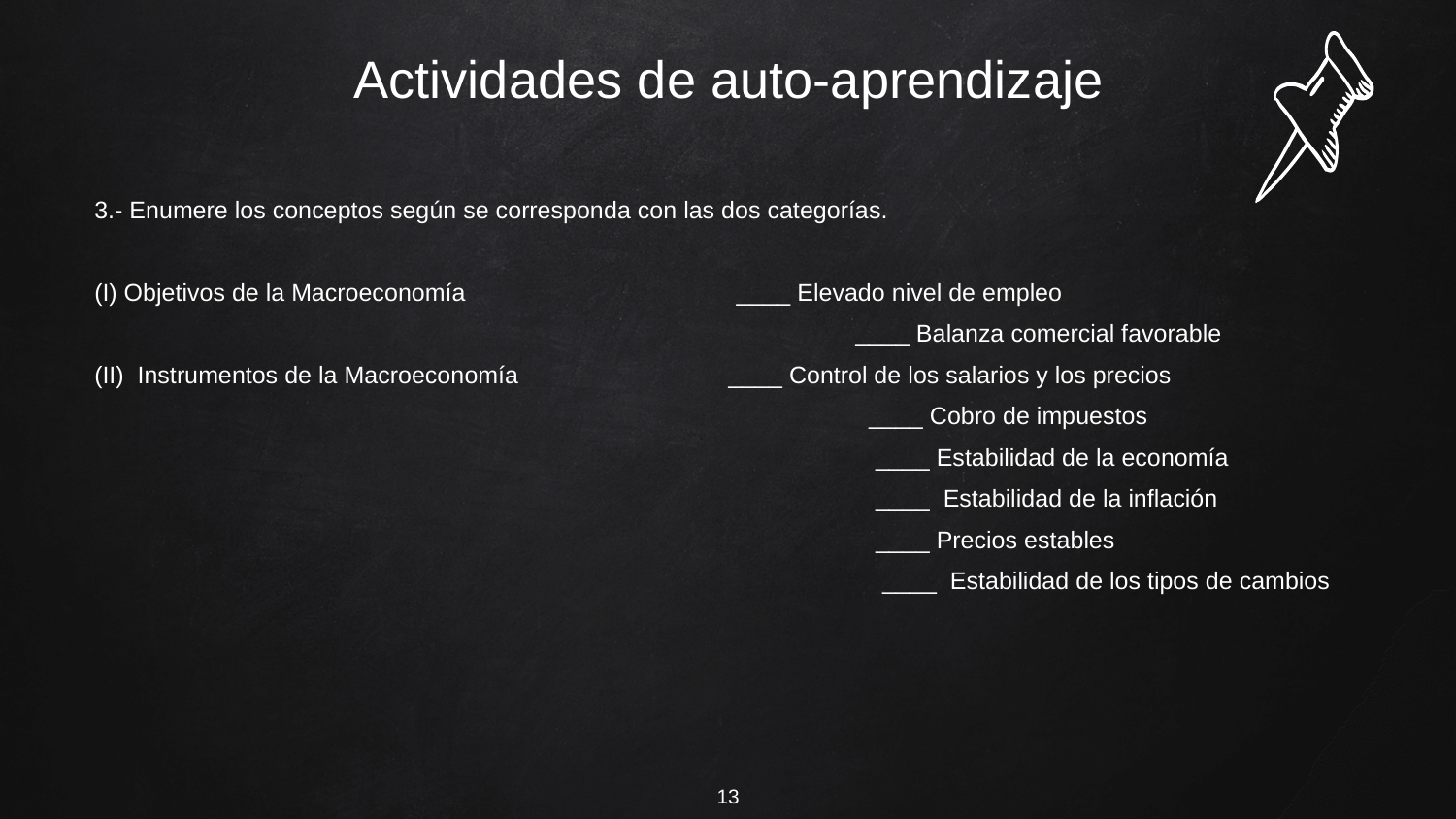

# Actividades de auto-aprendizaje

3.- Enumere los conceptos según se corresponda con las dos categorías.

(I) Objetivos de la Macroeconomía                                        ____ Elevado nivel de empleo
                                                                                                                ____ Balanza comercial favorable
(II)  Instrumentos de la Macroeconomía                               ____ Control de los salarios y los precios
                                                                                                                  ____ Cobro de impuestos
                                                                                                                   ____ Estabilidad de la economía
                                                                                                                   ____  Estabilidad de la inflación
                                                                                                                   ____ Precios estables
                                                                                                                    ____  Estabilidad de los tipos de cambios

13